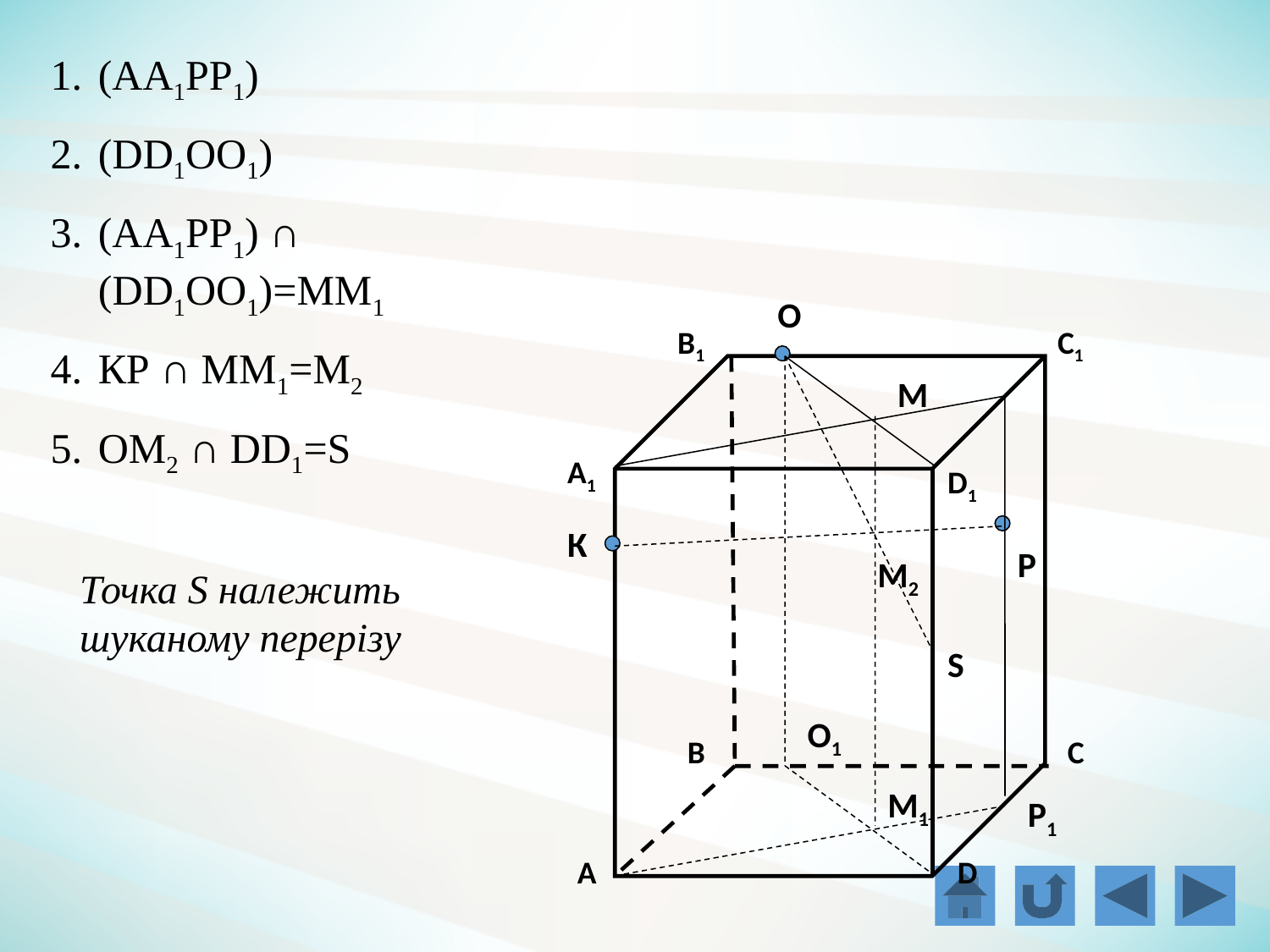

(АА1РР1)
(DD1ОО1)
(АА1РР1) ∩ (DD1ОО1)=ММ1
КР ∩ ММ1=М2
ОМ2 ∩ DD1=S

О
В1
C1
А1
D1
В
С
А
D

М

К

Р
М2
Точка S належить шуканому перерізу
S
О1

М1
Р1